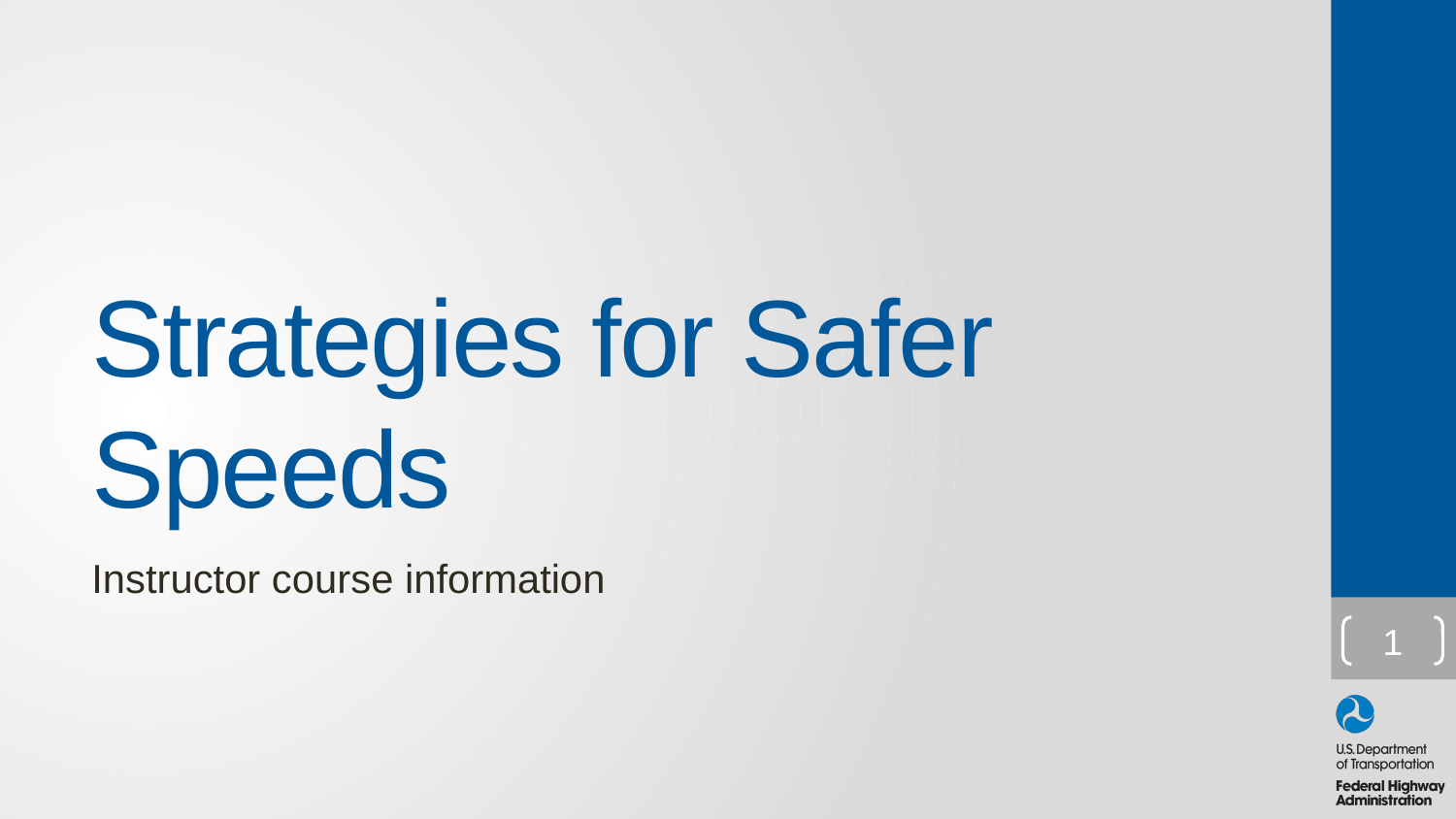

# Strategies for Safer Speeds
Instructor course information
1